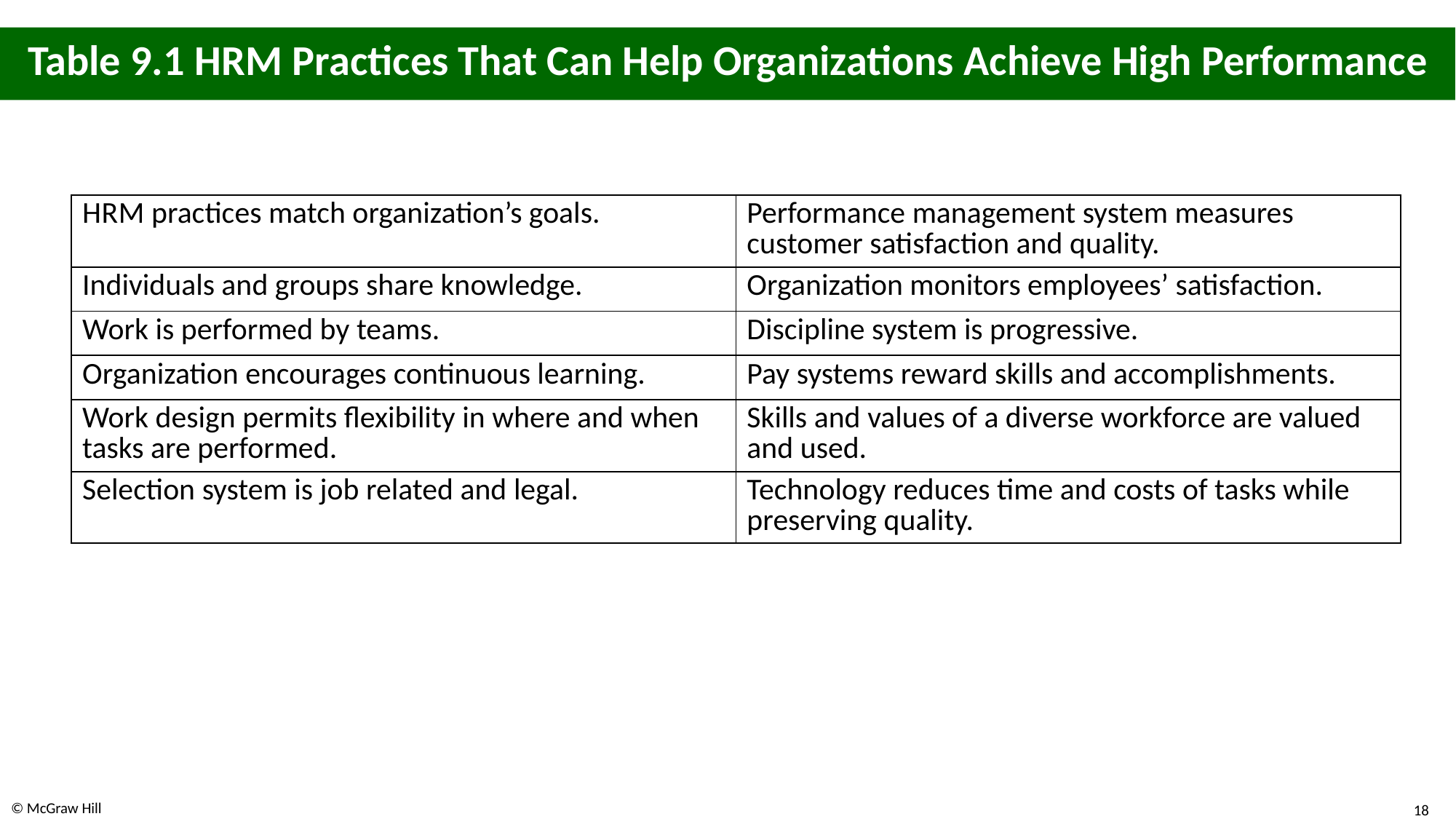

# Table 9.1 H R M Practices That Can Help Organizations Achieve High Performance
| H R M practices match organization’s goals. | Performance management system measures customer satisfaction and quality. |
| --- | --- |
| Individuals and groups share knowledge. | Organization monitors employees’ satisfaction. |
| Work is performed by teams. | Discipline system is progressive. |
| Organization encourages continuous learning. | Pay systems reward skills and accomplishments. |
| Work design permits flexibility in where and when tasks are performed. | Skills and values of a diverse workforce are valued and used. |
| Selection system is job related and legal. | Technology reduces time and costs of tasks while preserving quality. |